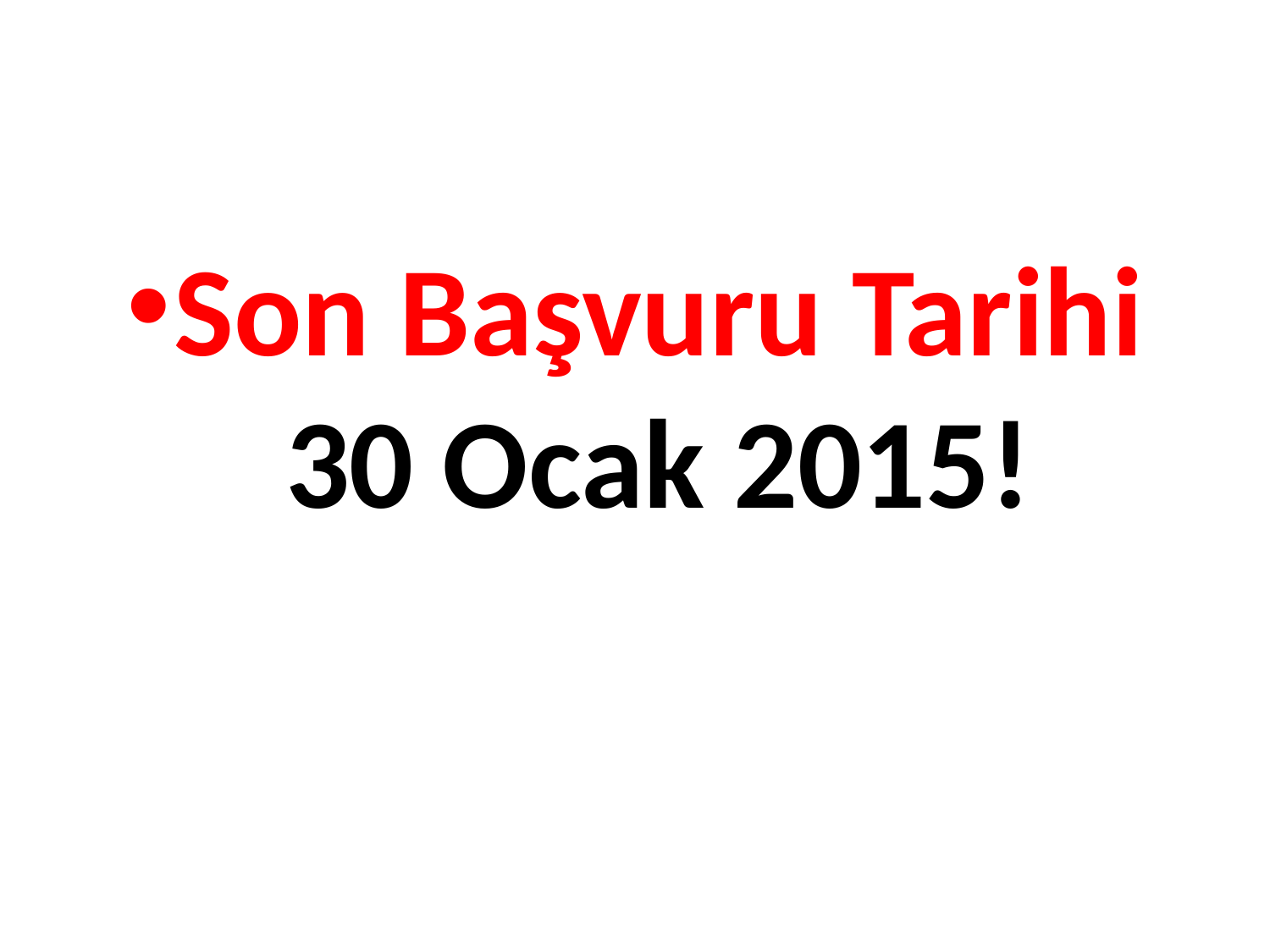

#
Son Başvuru Tarihi 30 Ocak 2015!